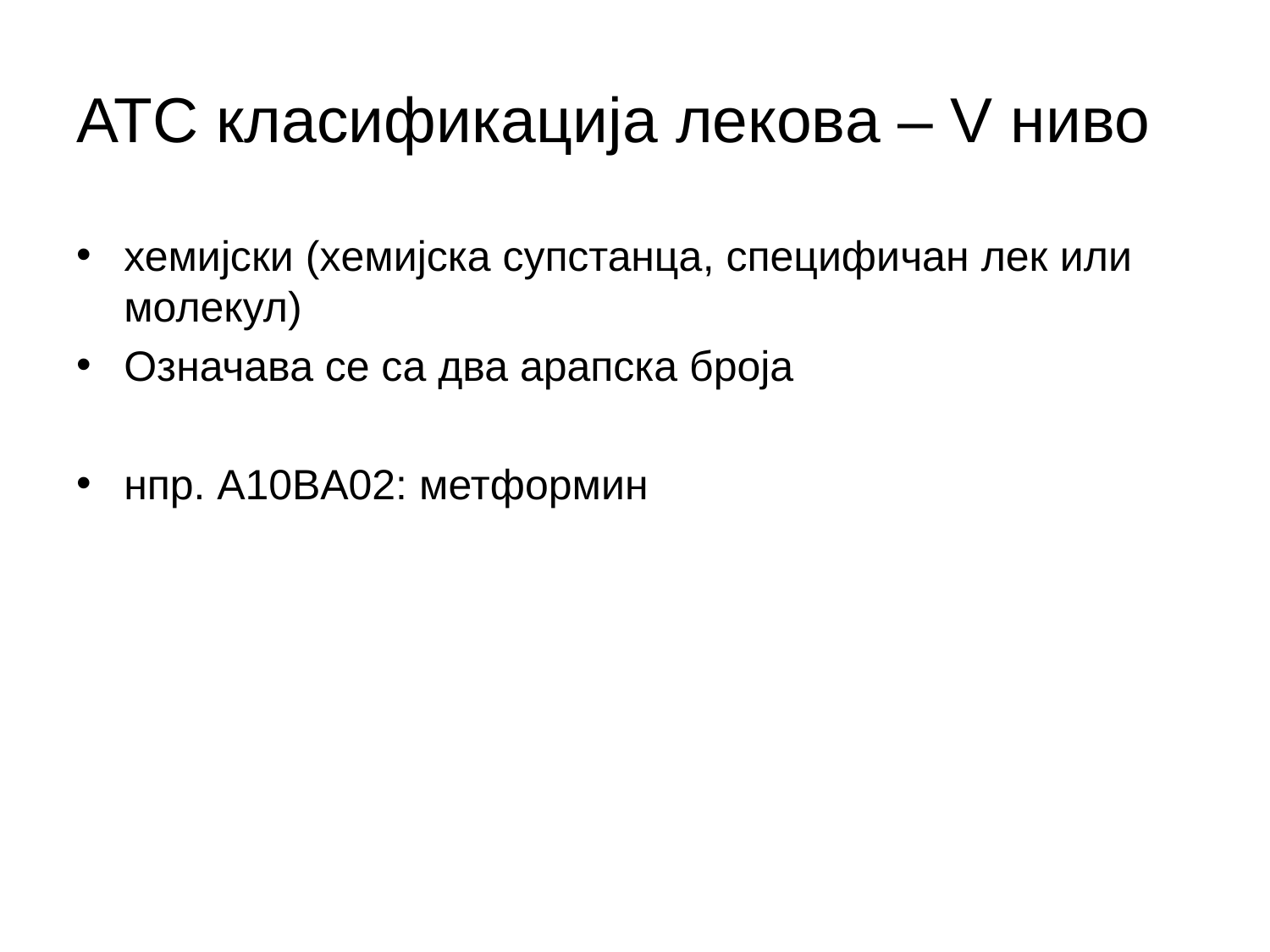

# ATC класификација лекова – V ниво
хемијски (хемијска супстанца, специфичан лек или молекул)
Означава се са два арапска броја

нпр. A10BA02: метформин